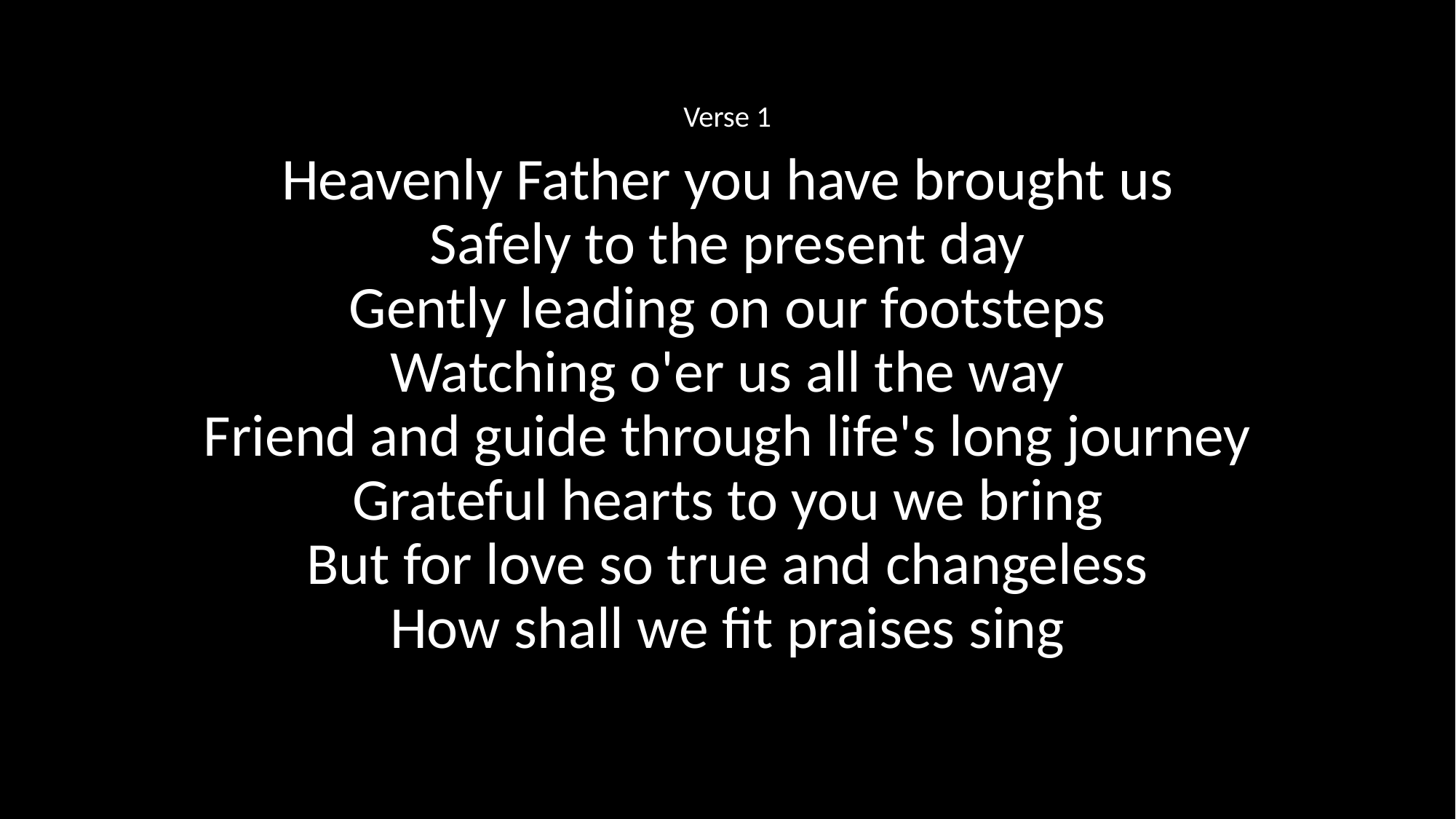

Verse 1
Heavenly Father you have brought us
Safely to the present day
Gently leading on our footsteps
Watching o'er us all the way
Friend and guide through life's long journey
Grateful hearts to you we bring
But for love so true and changeless
How shall we fit praises sing